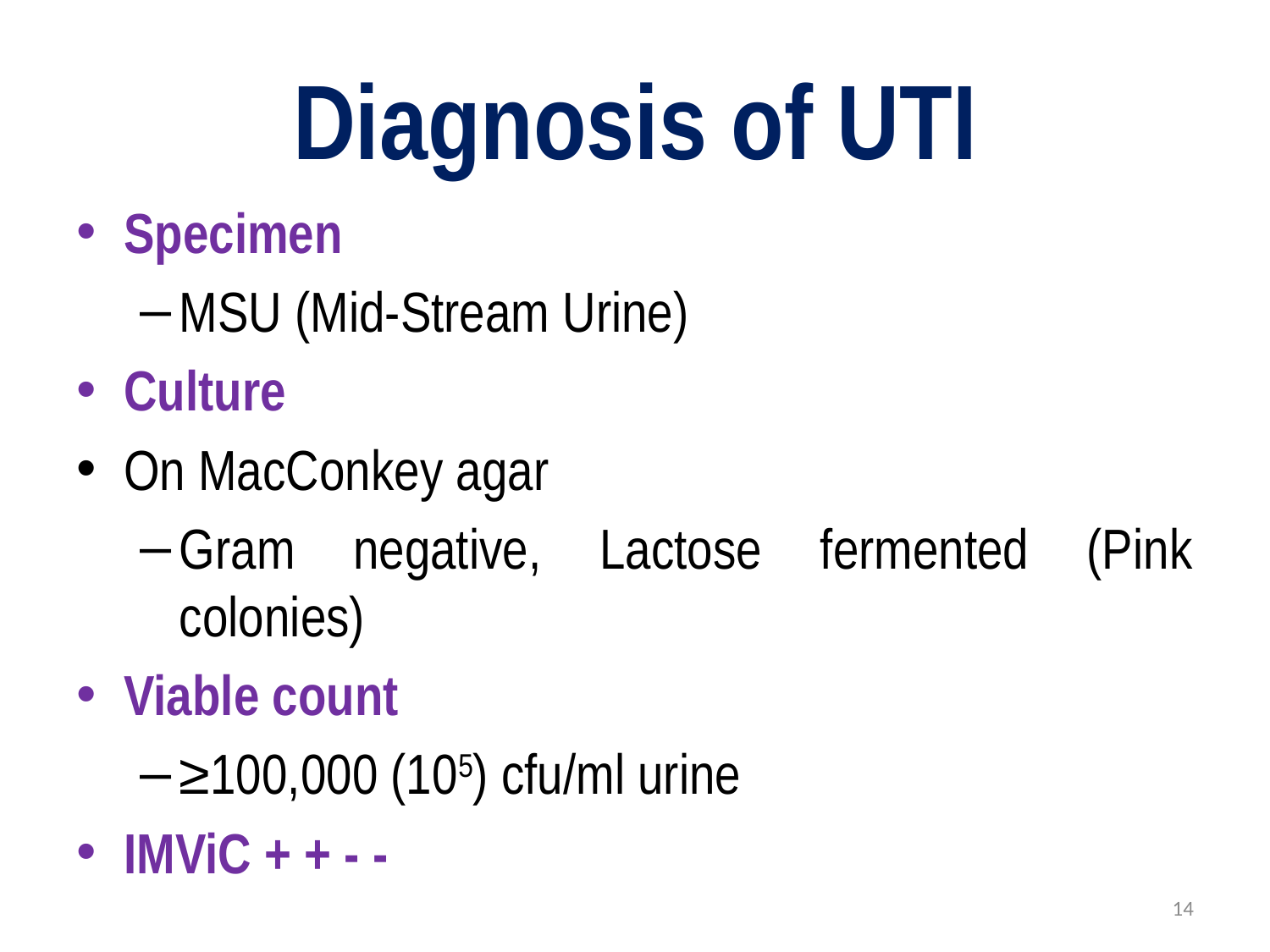

# Diagnosis of UTI
Specimen
MSU (Mid-Stream Urine)
Culture
On MacConkey agar
Gram negative, Lactose fermented (Pink colonies)
Viable count
≥100,000 (105) cfu/ml urine
IMViC + + - -

14